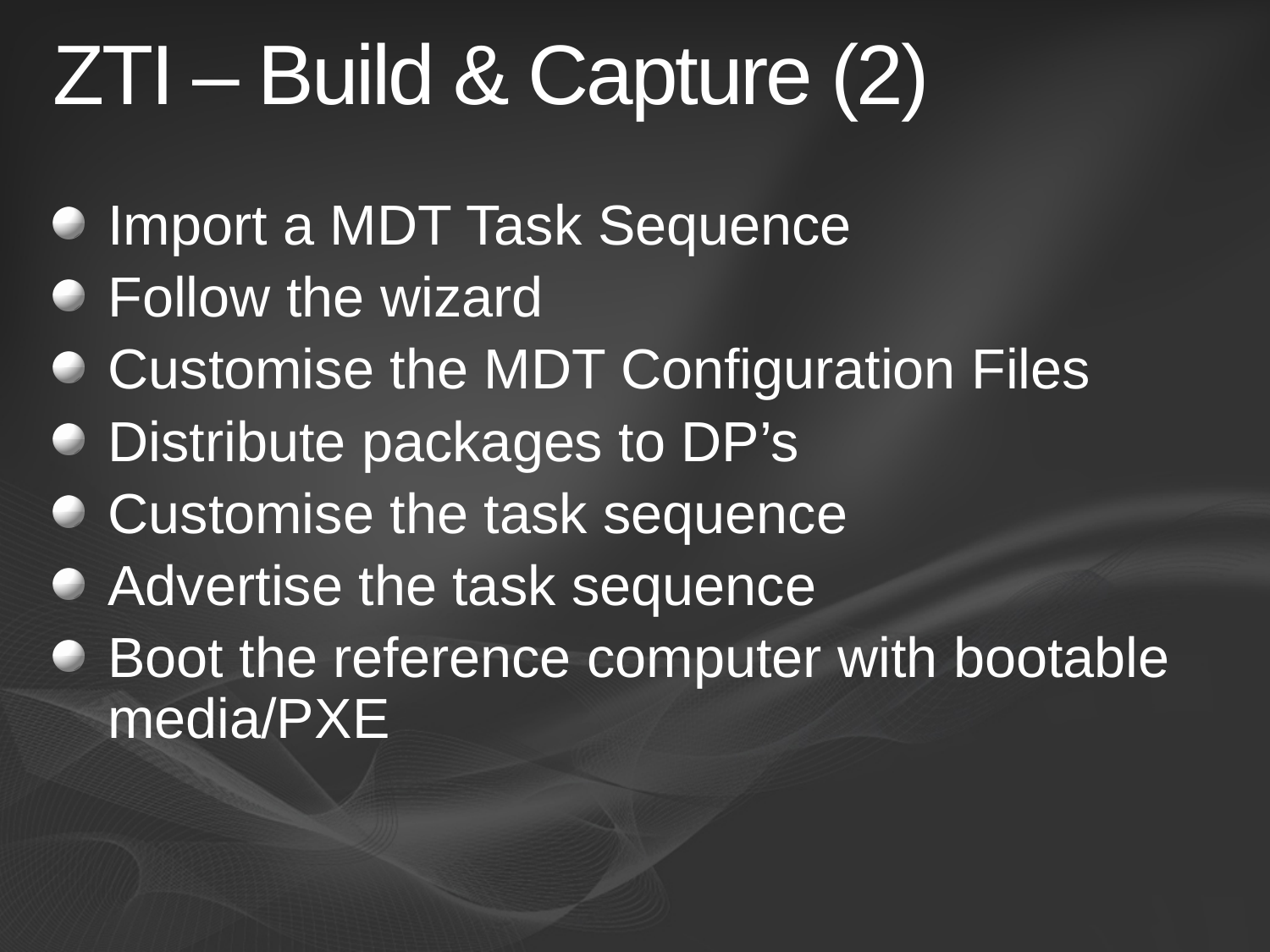

# ZTI – Build & Capture (2)
Import a MDT Task Sequence
Follow the wizard
Customise the MDT Configuration Files
Distribute packages to DP’s
Customise the task sequence
Advertise the task sequence
Boot the reference computer with bootable media/PXE